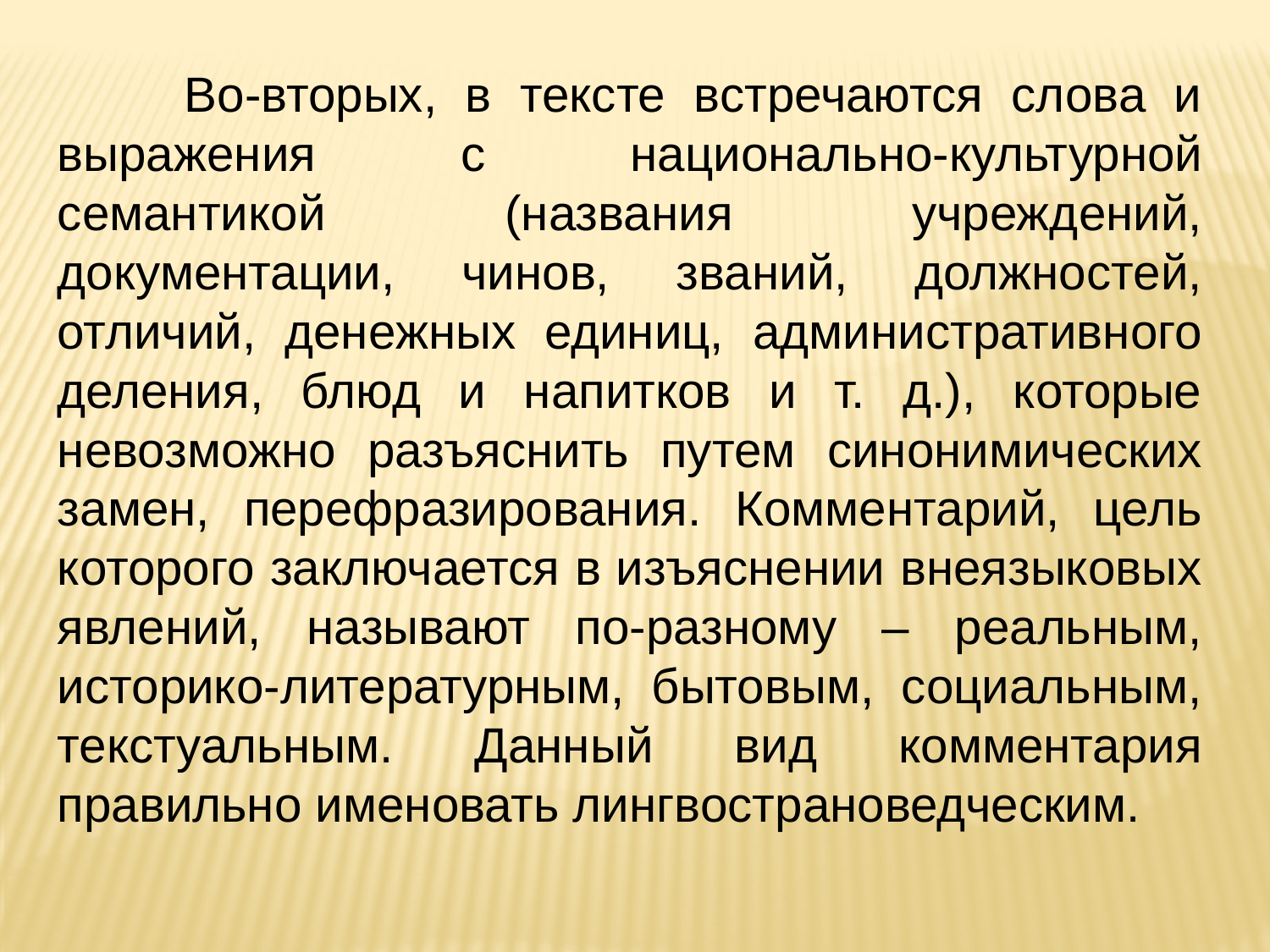

Во-вторых, в тексте встречаются слова и выражения с националь­но-культурной семантикой (названия учреждений, документации, чинов, званий, должностей, отличий, денежных единиц, административного деления, блюд и напитков и т. д.), которые невозможно разъяснить путем синонимических замен, перефразирования. Комментарий, цель которого заключается в изъяснении внеязыковых явлений, называют по-разному – реальным, историко-литературным, бытовым, социальным, текстуальным. Данный вид комментария правильно именовать лингвострановедческим.